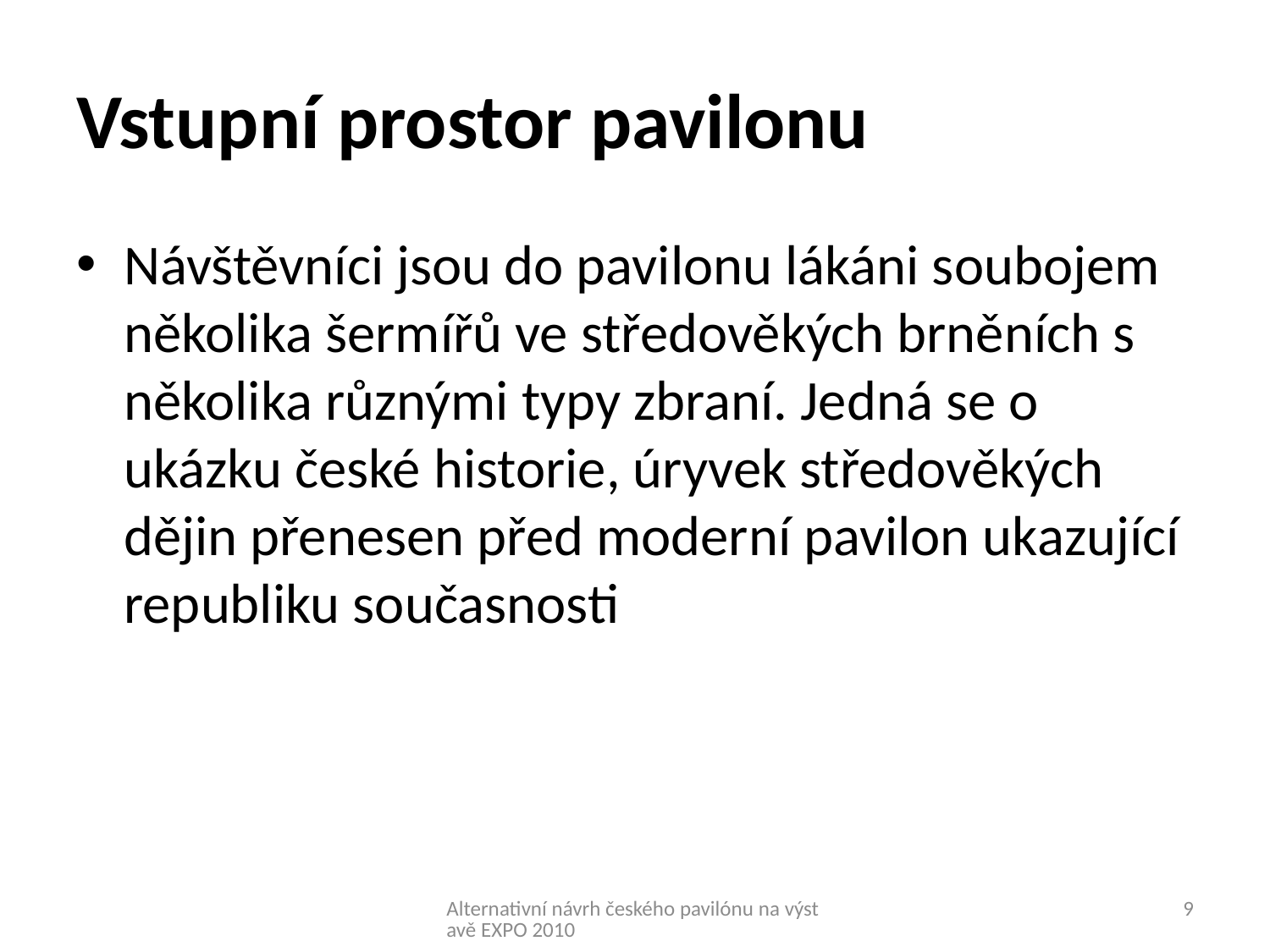

# Vstupní prostor pavilonu
Návštěvníci jsou do pavilonu lákáni soubojem několika šermířů ve středověkých brněních s několika různými typy zbraní. Jedná se o ukázku české historie, úryvek středověkých dějin přenesen před moderní pavilon ukazující republiku současnosti
Alternativní návrh českého pavilónu na výstavě EXPO 2010
9